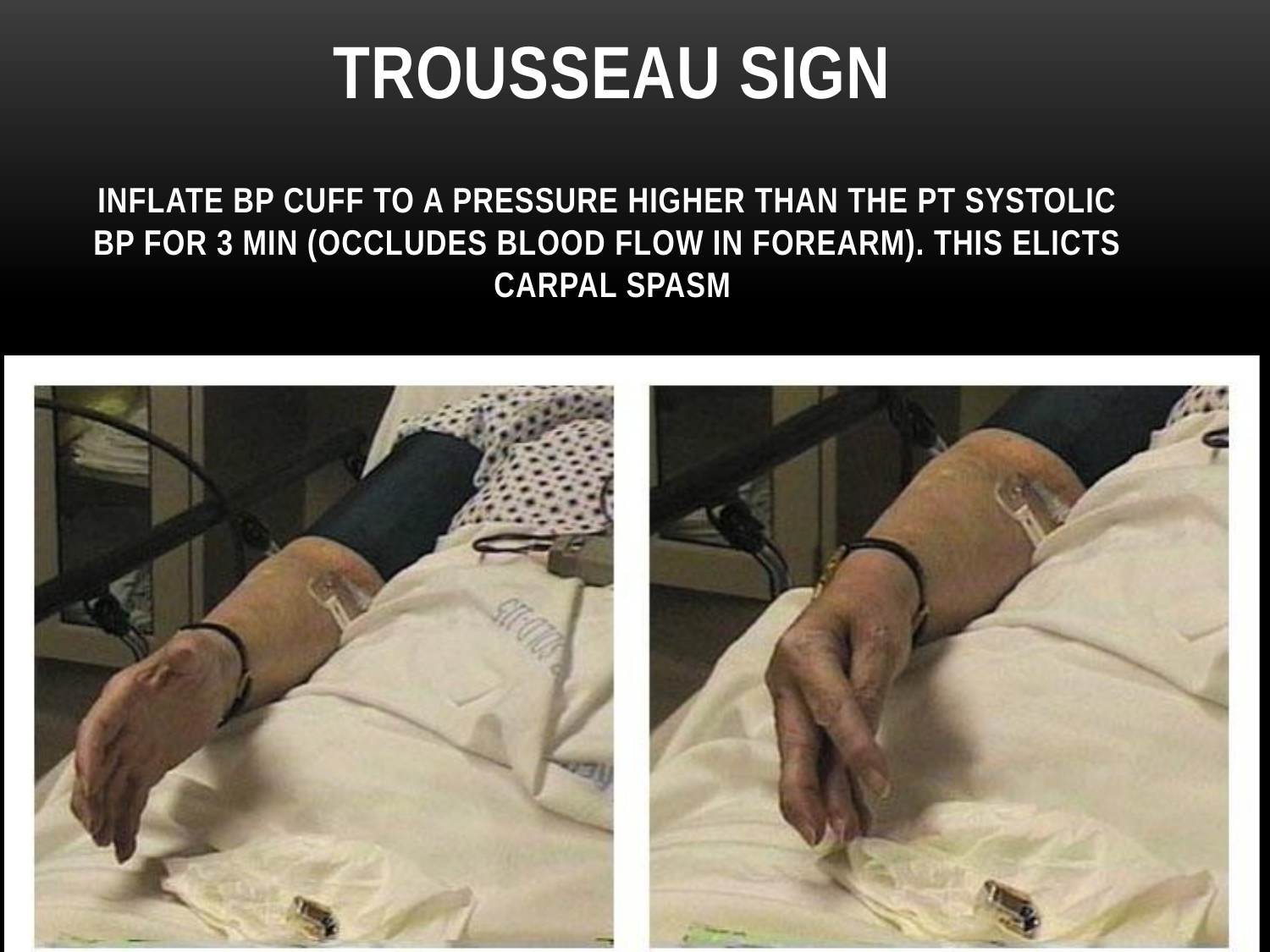

# Trousseau sign
inflate BP cuff to a pressure higher than the pt systolic  BP for 3 min (occludes blood flow in forearm). This elicts  carpal spasm